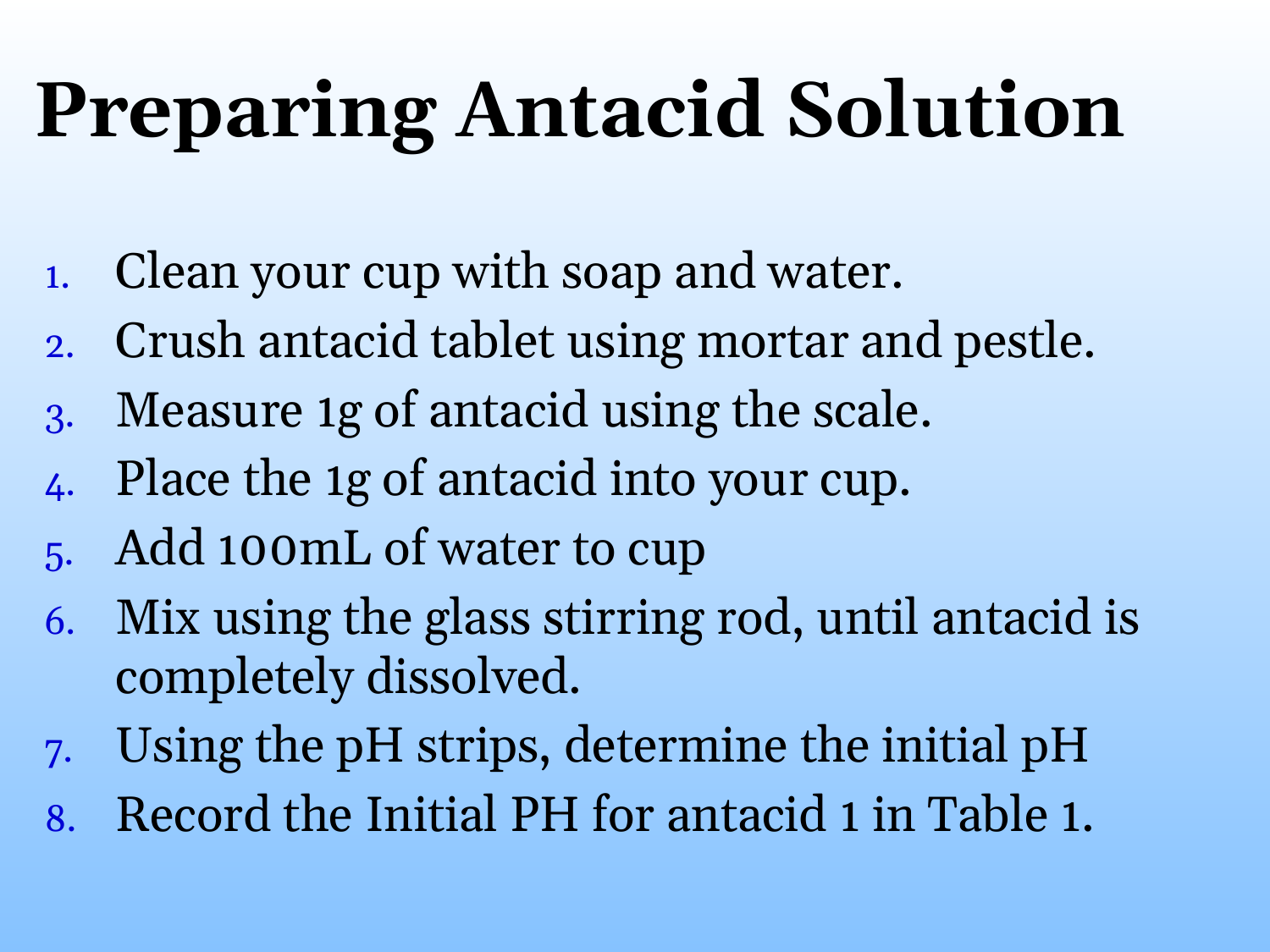

# Preparing Antacid Solution
Clean your cup with soap and water.
Crush antacid tablet using mortar and pestle.
Measure 1g of antacid using the scale.
Place the 1g of antacid into your cup.
Add 100mL of water to cup
Mix using the glass stirring rod, until antacid is completely dissolved.
Using the pH strips, determine the initial pH
Record the Initial PH for antacid 1 in Table 1.